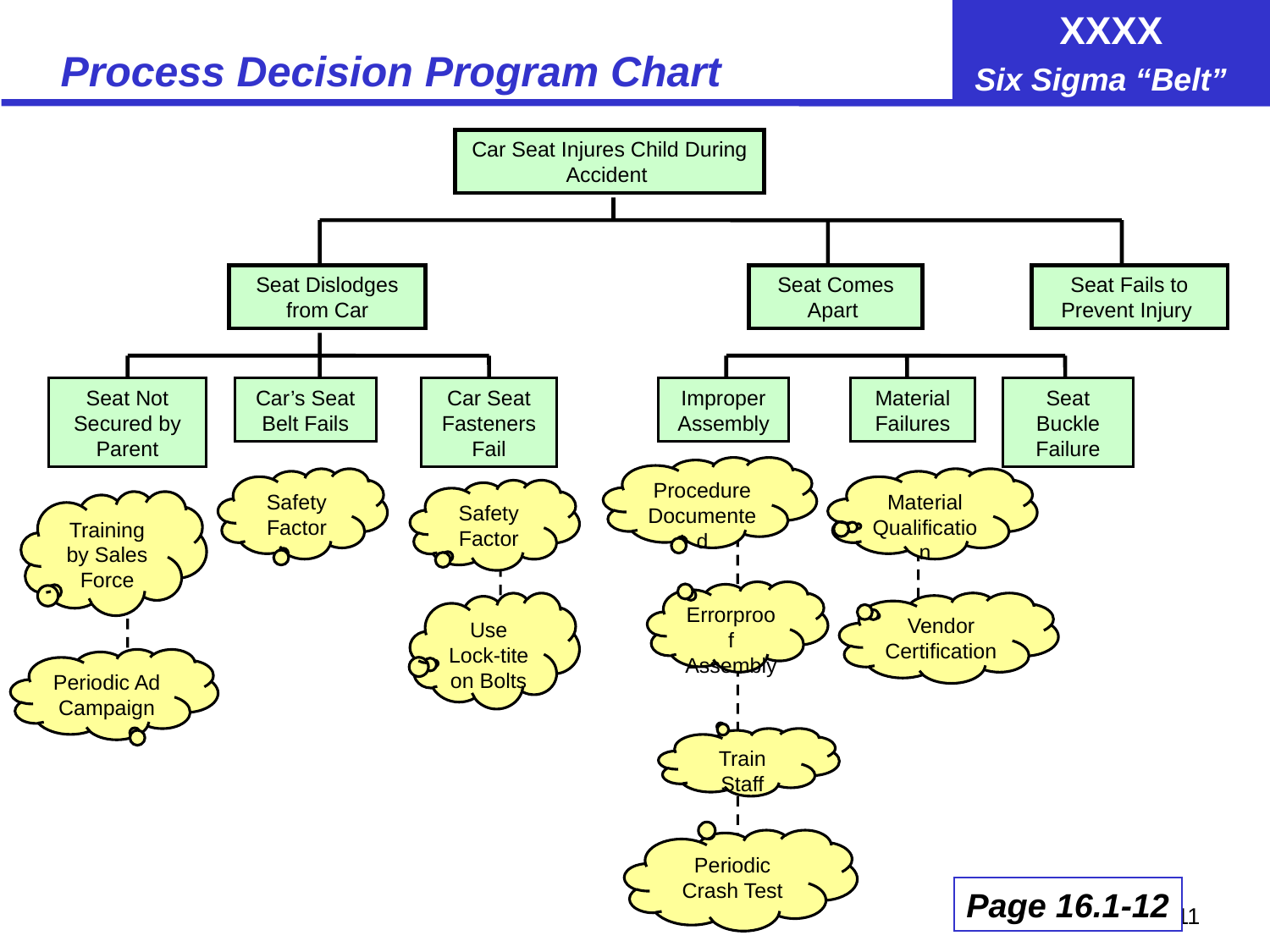

# Process Decision Program Chart
Car Seat Injures Child During Accident

Seat Dislodges from Car
Seat Comes Apart
Seat Fails to Prevent Injury

Seat Not Secured by Parent
Car’s Seat Belt Fails
Car Seat Fasteners Fail
Improper Assembly
Material Failures
Seat Buckle Failure
Procedure Documented
Safety Factor
Material Qualification
Safety Factor
Training by Sales Force

Errorproof Assembly
Use Lock-tite on Bolts
Vendor Certification
Periodic Ad Campaign
Train Staff
Periodic Crash Test
Page 16.1-12